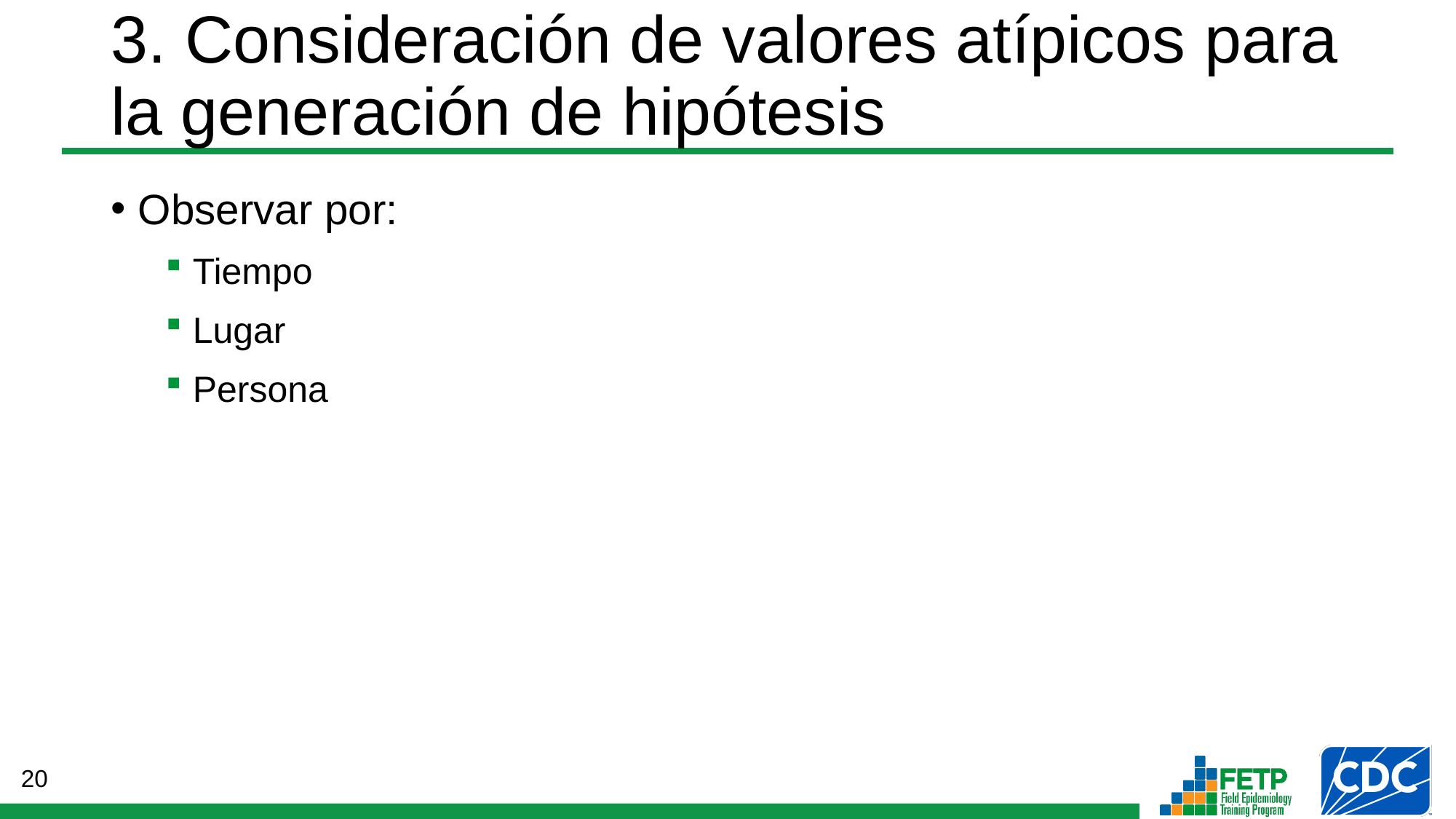

# 3. Consideración de valores atípicos para la generación de hipótesis
Observar por:
Tiempo
Lugar
Persona